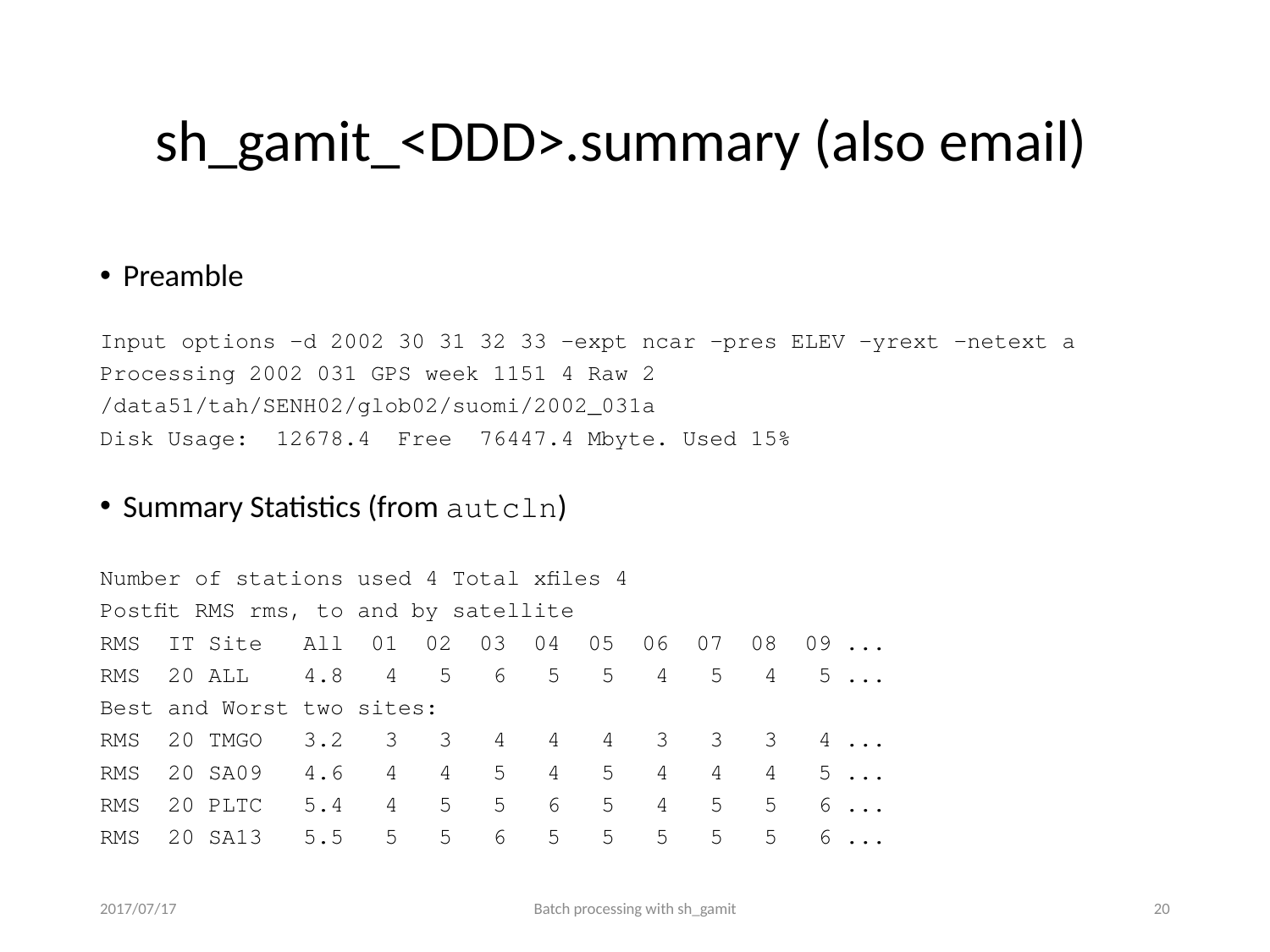

# sh_gamit_<DDD>.summary (also email)
Preamble
Input options -d 2002 30 31 32 33 -expt ncar -pres ELEV -yrext -netext a
Processing 2002 031 GPS week 1151 4 Raw 2
/data51/tah/SENH02/glob02/suomi/2002_031a
Disk Usage:  12678.4  Free  76447.4 Mbyte. Used 15%

Summary Statistics (from autcln)
Number of stations used 4 Total xfiles 4
Postfit RMS rms, to and by satellite
RMS  IT Site   All  01  02  03  04  05  06  07  08  09 ...
RMS  20 ALL    4.8   4   5   6   5   5   4   5   4   5 ...
Best and Worst two sites:
RMS  20 TMGO   3.2   3   3   4   4   4   3   3   3   4 ...
RMS  20 SA09   4.6   4   4   5   4   5   4   4   4   5 ...
RMS  20 PLTC   5.4   4   5   5   6   5   4   5   5   6 ...
RMS  20 SA13   5.5   5   5   6   5   5   5   5   5   6 ...
2017/07/17
Batch processing with sh_gamit
20